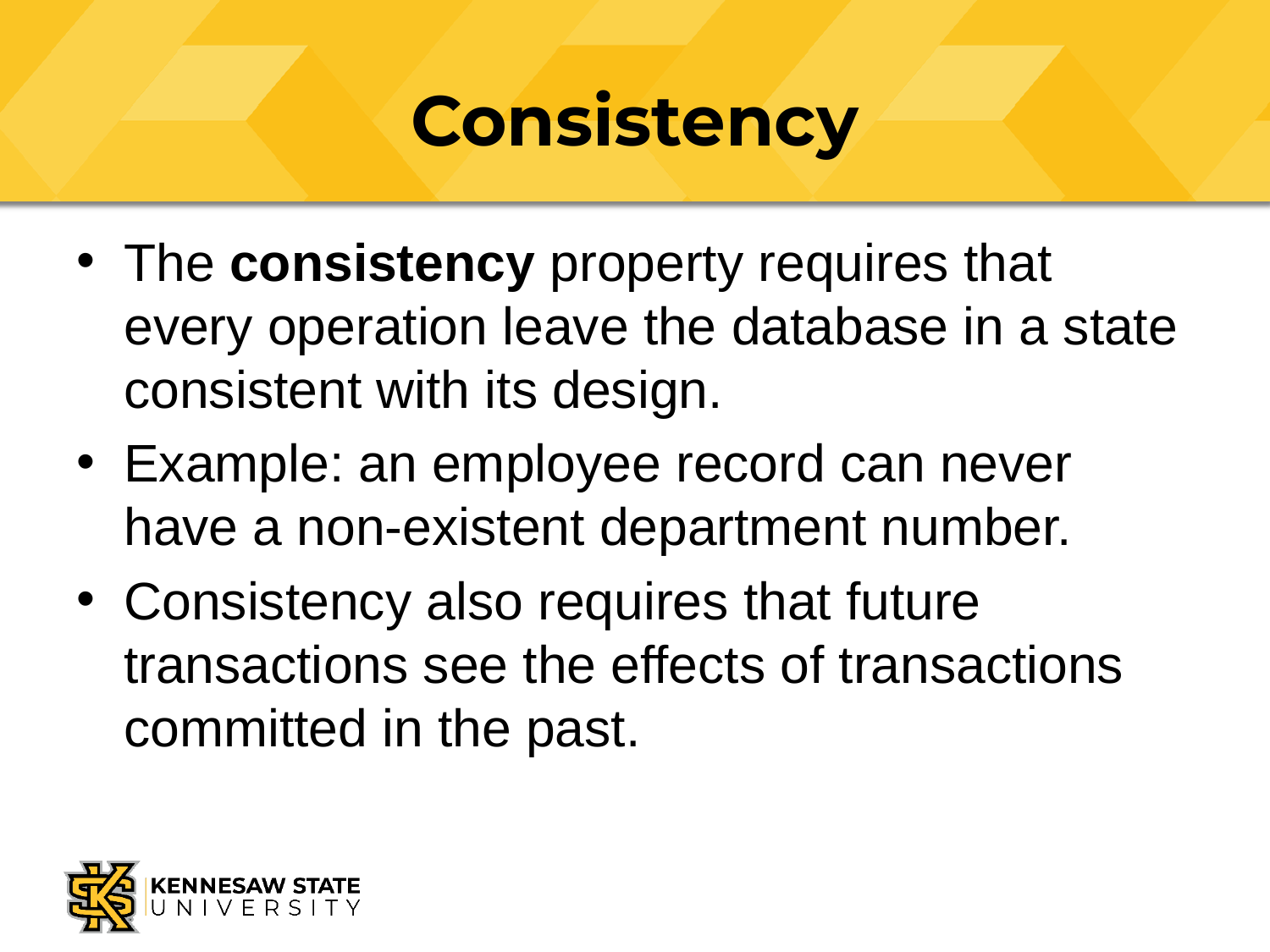

# Consistency
The consistency property requires that every operation leave the database in a state consistent with its design.
Example: an employee record can never have a non-existent department number.
Consistency also requires that future transactions see the effects of transactions committed in the past.